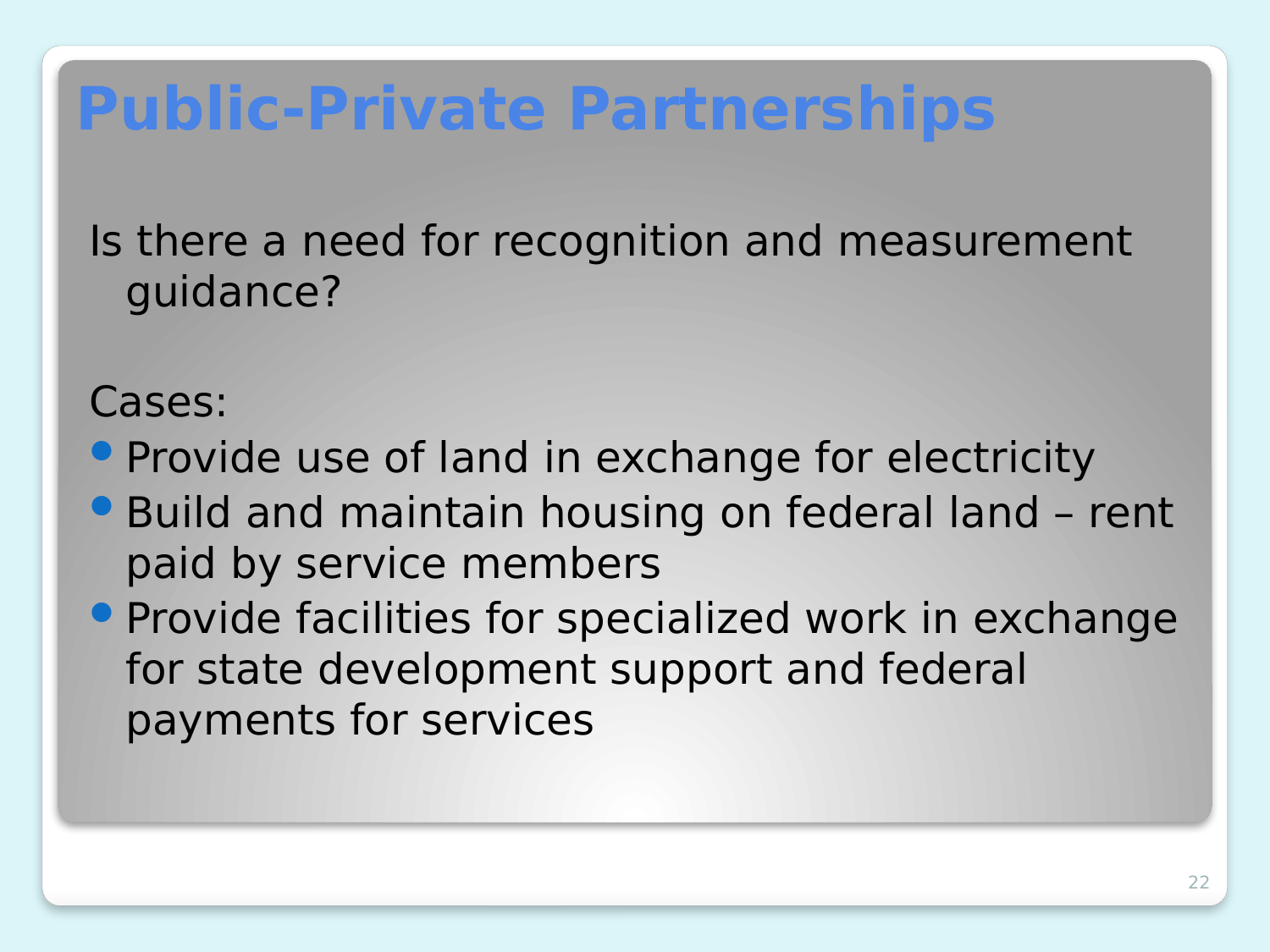

# Public-Private Partnerships
Is there a need for recognition and measurement guidance?

Cases:
Provide use of land in exchange for electricity
Build and maintain housing on federal land – rent paid by service members
Provide facilities for specialized work in exchange for state development support and federal payments for services

22